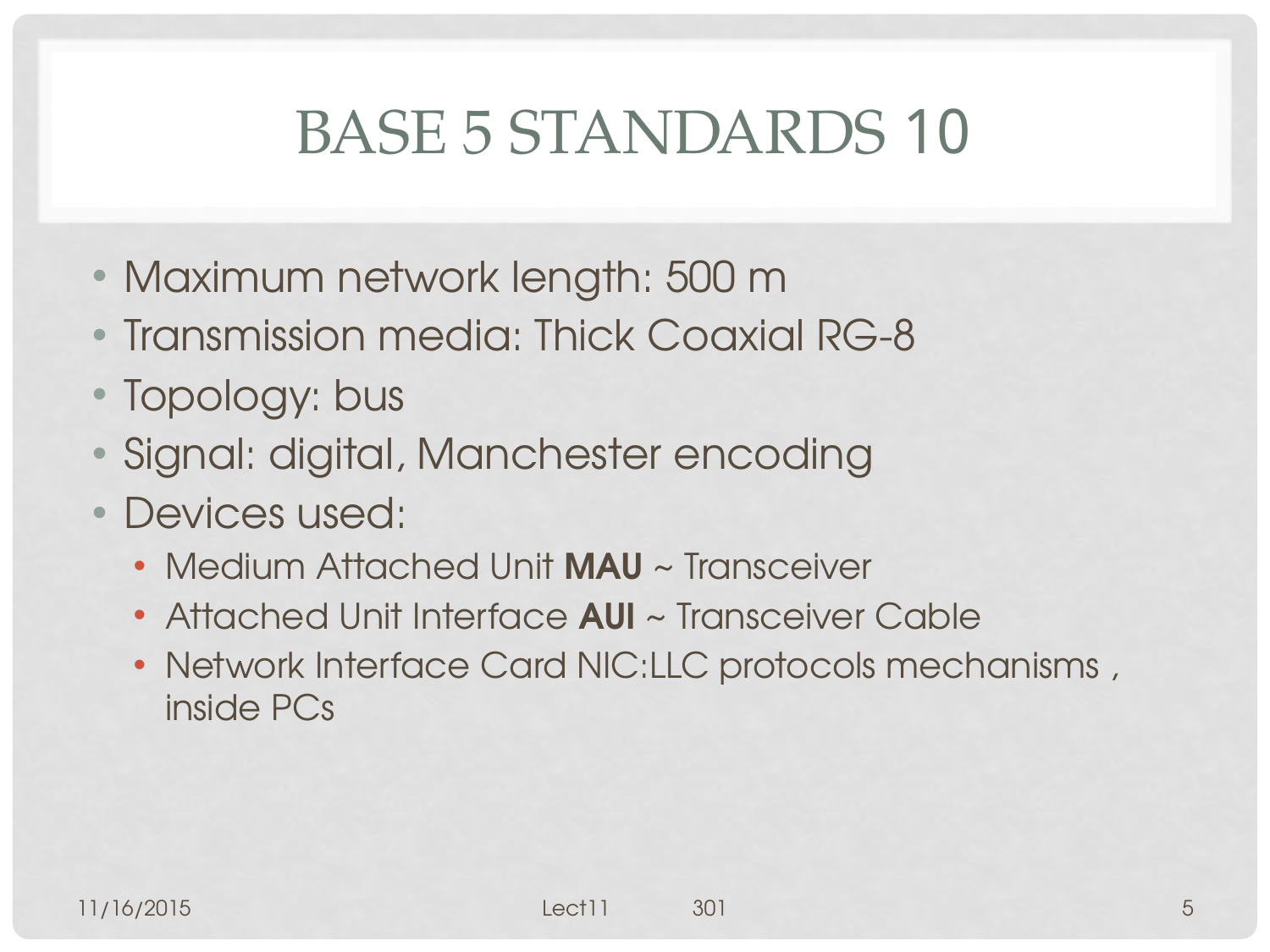

# 10 Base 5 standards
Maximum network length: 500 m
Transmission media: Thick Coaxial RG-8
Topology: bus
Signal: digital, Manchester encoding
Devices used:
Medium Attached Unit MAU ~ Transceiver
Attached Unit Interface AUI ~ Transceiver Cable
Network Interface Card NIC:LLC protocols mechanisms , inside PCs

11/16/2015
Lect11              301
5